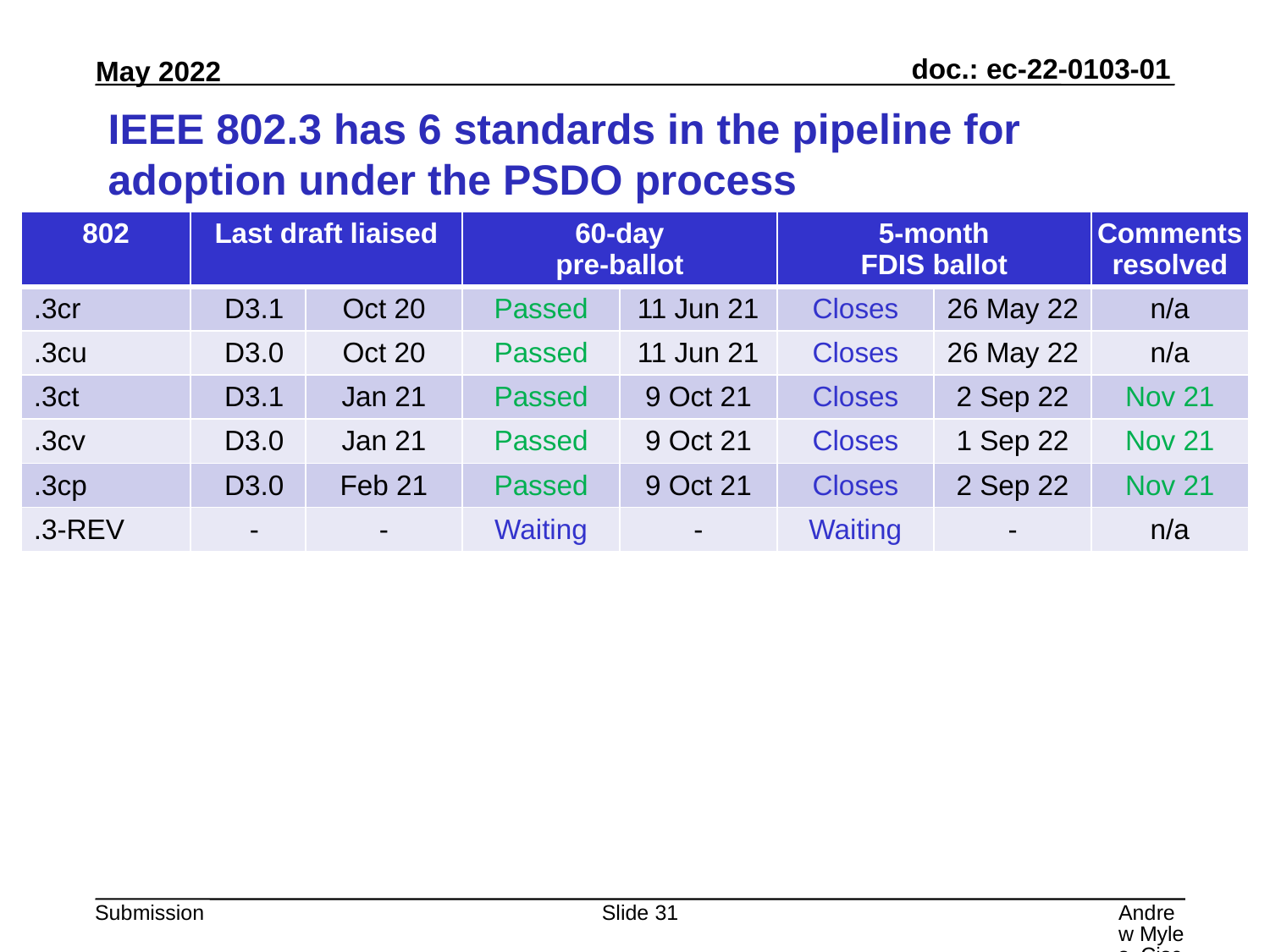

# IEEE 802.3 has 6 standards in the pipeline for adoption under the PSDO process
| 802 | Last draft liaised |  | 60-day pre-ballot |  | 5-month FDIS ballot |  | Comments resolved |
| --- | --- | --- | --- | --- | --- | --- | --- |
| .3cr | D3.1 | Oct 20 | Passed | 11 Jun 21 | Closes | 26 May 22 | n/a |
| .3cu | D3.0 | Oct 20 | Passed | 11 Jun 21 | Closes | 26 May 22 | n/a |
| .3ct | D3.1 | Jan 21 | Passed | 9 Oct 21 | Closes | 2 Sep 22 | Nov 21 |
| .3cv | D3.0 | Jan 21 | Passed | 9 Oct 21 | Closes | 1 Sep 22 | Nov 21 |
| .3cp | D3.0 | Feb 21 | Passed | 9 Oct 21 | Closes | 2 Sep 22 | Nov 21 |
| .3-REV | - | - | Waiting | - | Waiting | - | n/a |
Slide 31
Andrew Myles, Cisco